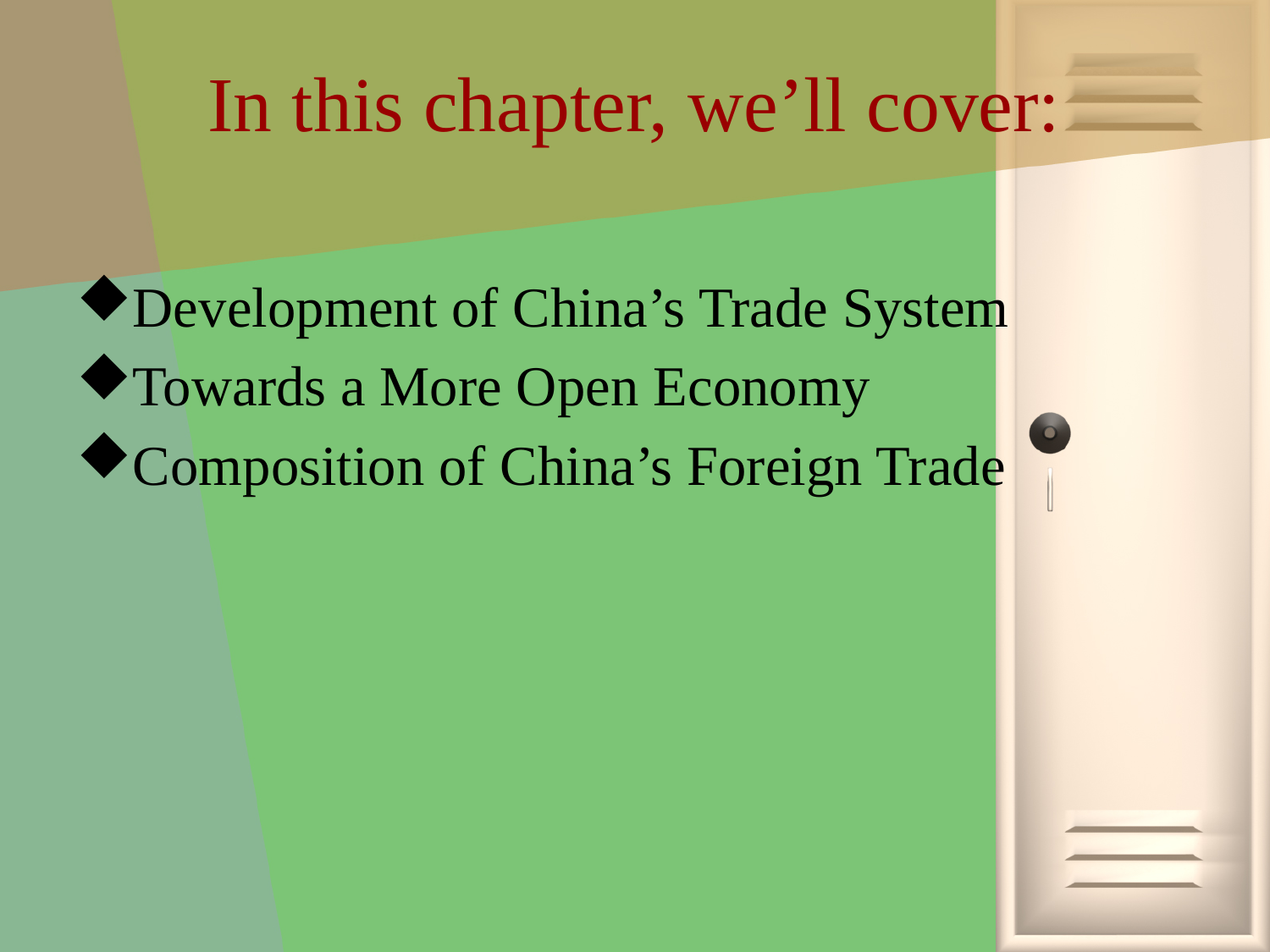

# In this chapter, we’ll cover:
Development of China’s Trade System
Towards a More Open Economy
Composition of China’s Foreign Trade